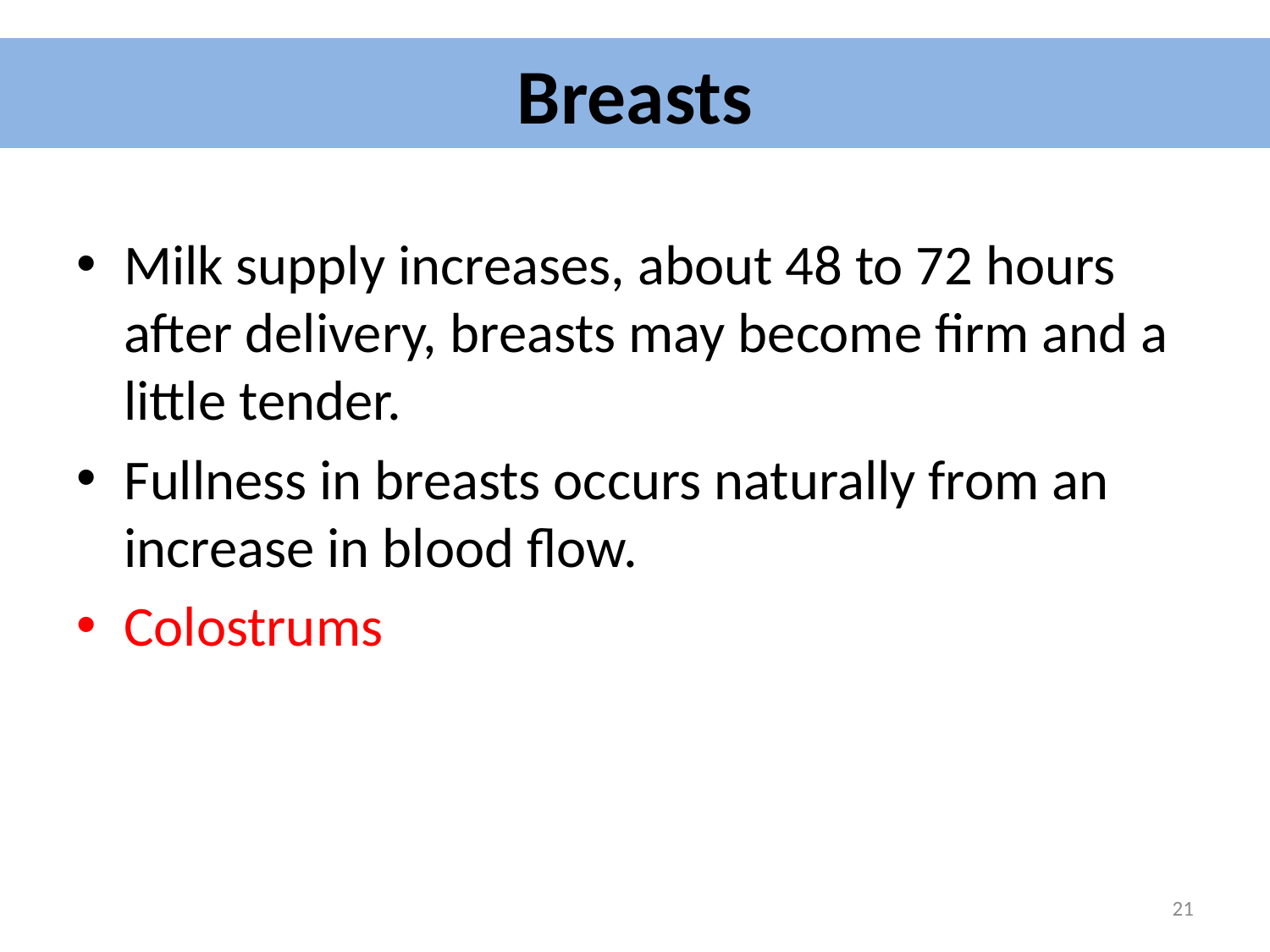

# Breasts
Milk supply increases, about 48 to 72 hours after delivery, breasts may become firm and a little tender.
Fullness in breasts occurs naturally from an increase in blood flow.
Colostrums

21